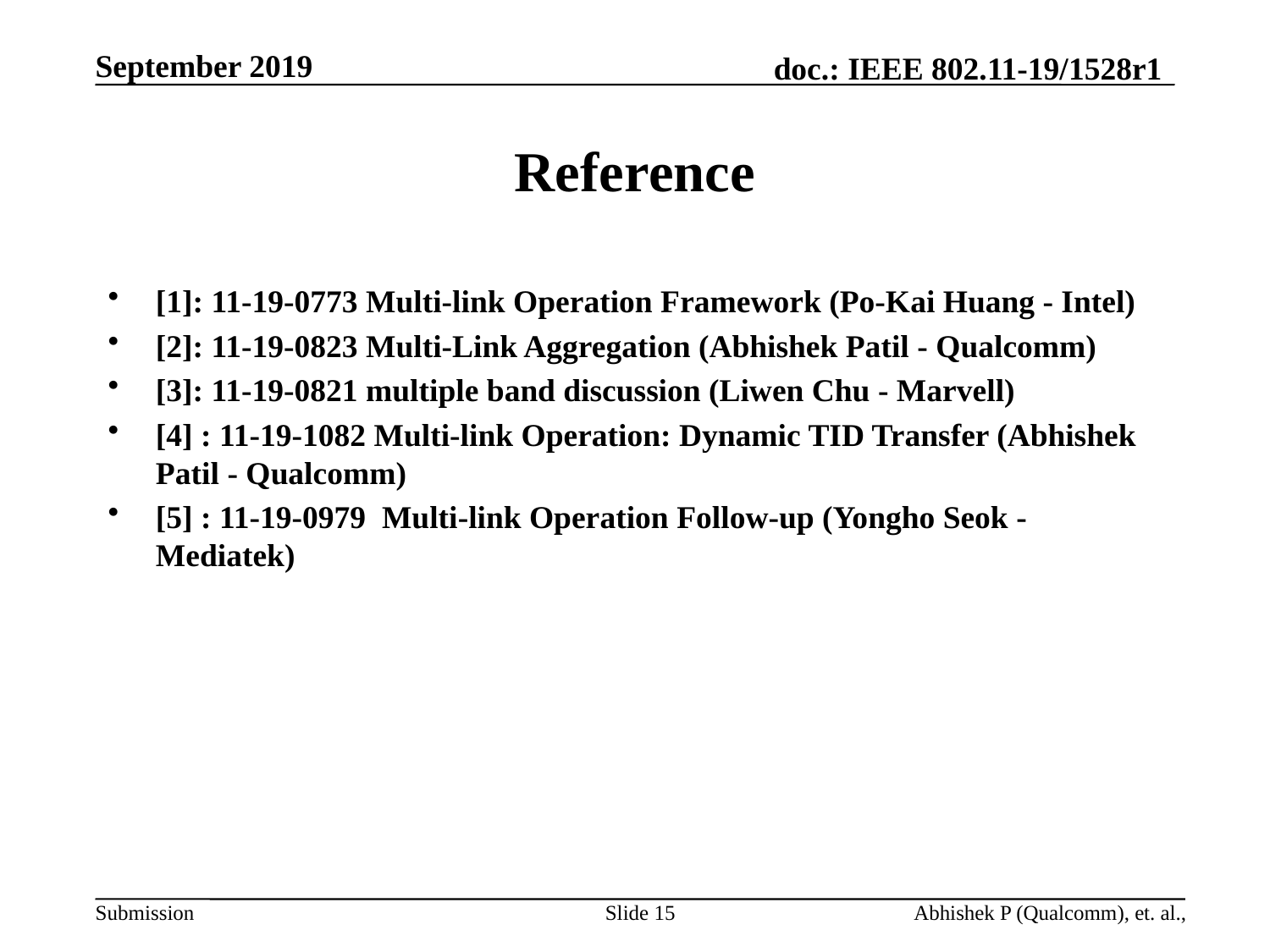

# Reference
[1]: 11-19-0773 Multi-link Operation Framework (Po-Kai Huang - Intel)
[2]: 11-19-0823 Multi-Link Aggregation (Abhishek Patil - Qualcomm)
[3]: 11-19-0821 multiple band discussion (Liwen Chu - Marvell)
[4] : 11-19-1082 Multi-link Operation: Dynamic TID Transfer (Abhishek Patil - Qualcomm)
[5] : 11-19-0979  Multi-link Operation Follow-up (Yongho Seok - Mediatek)
Slide 15
Abhishek P (Qualcomm), et. al.,